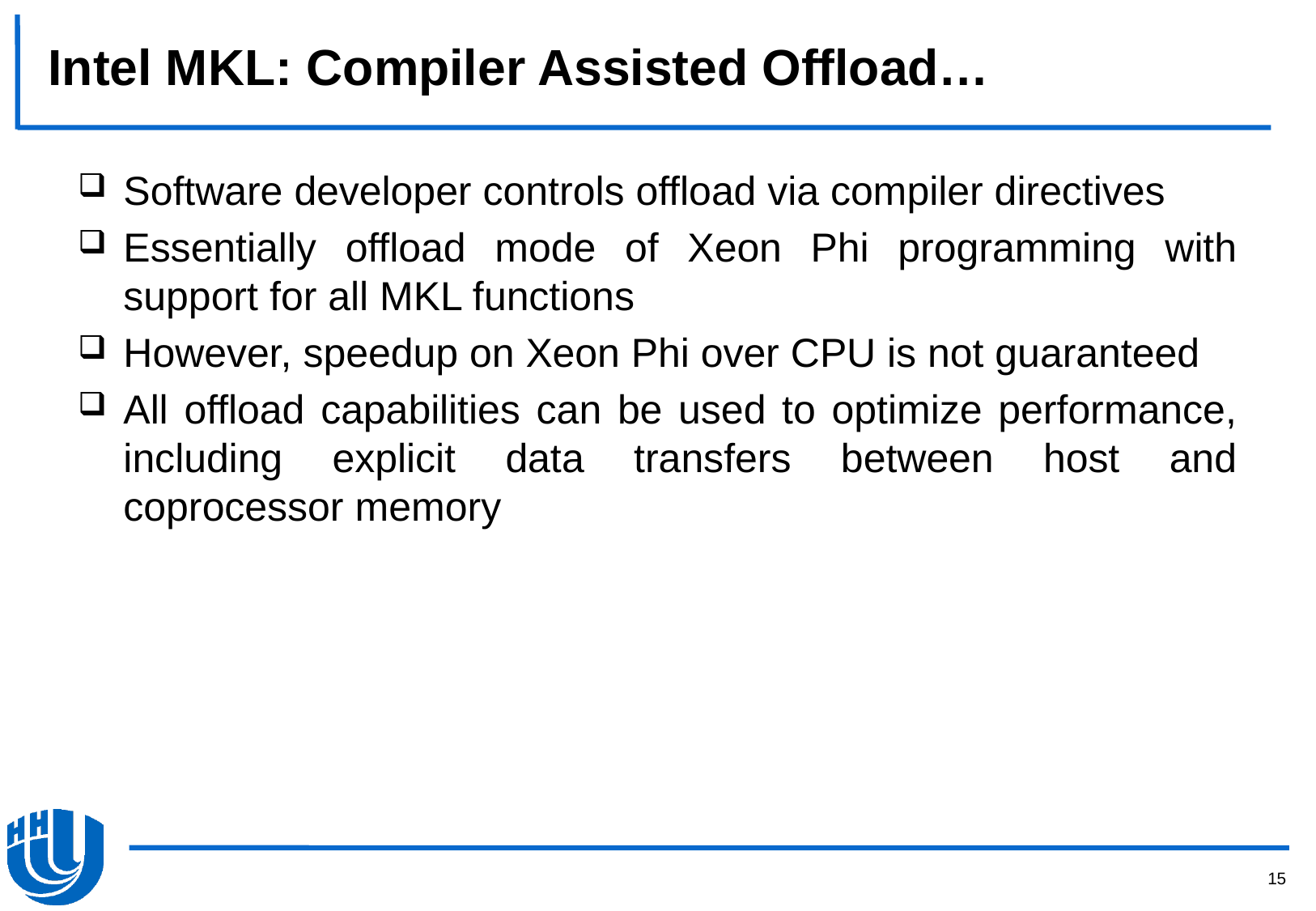

# Intel MKL: Compiler Assisted Offload…
Software developer controls offload via compiler directives
Essentially offload mode of Xeon Phi programming with support for all MKL functions
However, speedup on Xeon Phi over CPU is not guaranteed
All offload capabilities can be used to optimize performance, including explicit data transfers between host and coprocessor memory

15